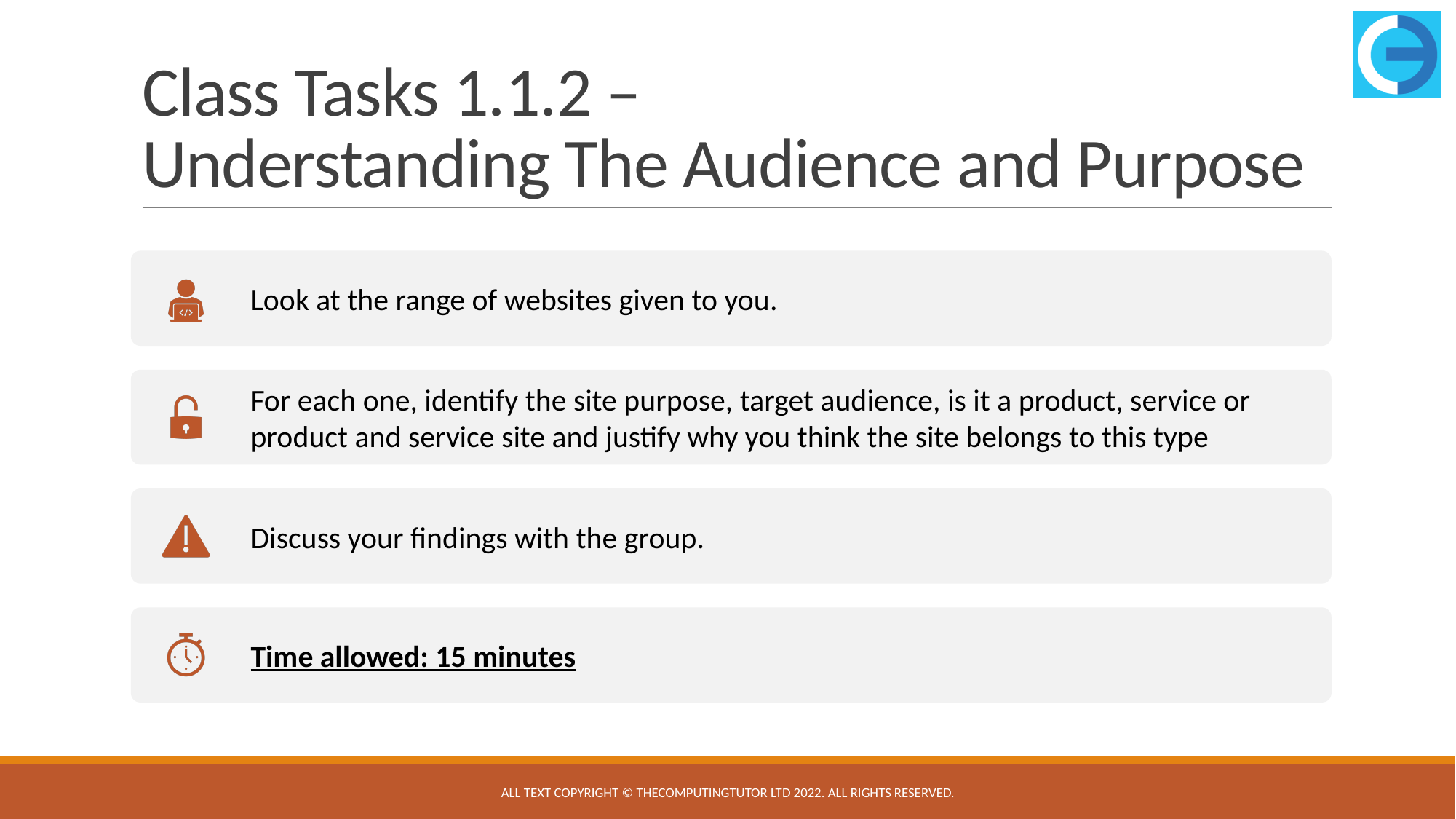

# Class Tasks 1.1.2 – Understanding The Audience and Purpose
Look at the range of websites given to you.
For each one, identify the site purpose, target audience, is it a product, service or product and service site and justify why you think the site belongs to this type
Discuss your findings with the group.
Time allowed: 15 minutes
All text copyright © TheComputingTutor Ltd 2022. All rights Reserved.